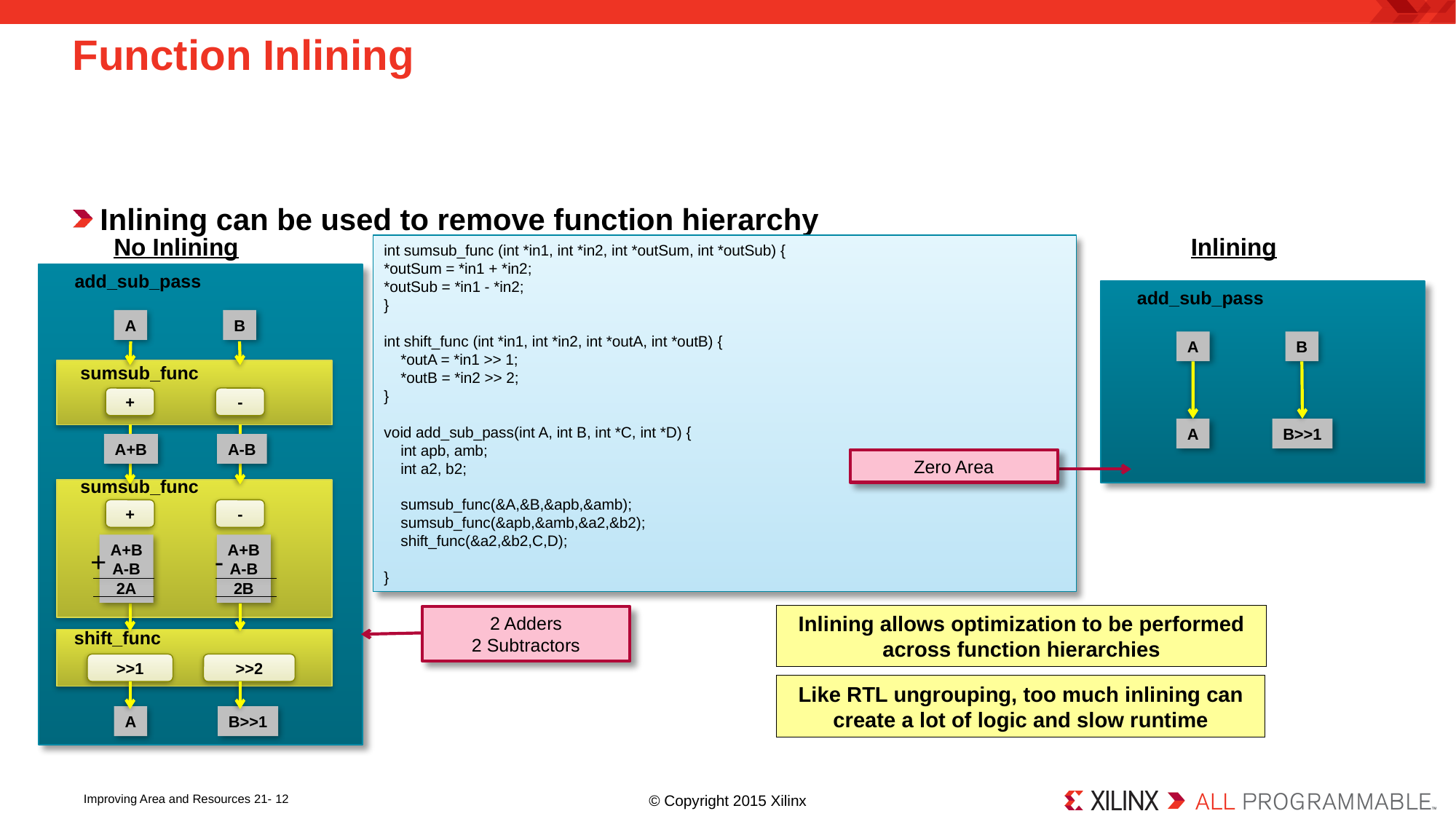

# Function Inlining
Inlining can be used to remove function hierarchy
No Inlining
Inlining
int sumsub_func (int *in1, int *in2, int *outSum, int *outSub) {
*outSum = *in1 + *in2;
*outSub = *in1 - *in2;
}

int shift_func (int *in1, int *in2, int *outA, int *outB) {
    *outA = *in1 >> 1;
    *outB = *in2 >> 2;
}

void add_sub_pass(int A, int B, int *C, int *D) {
    int apb, amb;
    int a2, b2;

    sumsub_func(&A,&B,&apb,&amb);
    sumsub_func(&apb,&amb,&a2,&b2);
    shift_func(&a2,&b2,C,D);

}

add_sub_pass
A
B
sumsub_func

+
-
sumsub_func

+
-
shift_func

>>1
>>2

add_sub_pass
A
B
A
B>>1
Zero Area
A+B
A-B
A+B
A-B
2A
A+B
A-B
2B
+
-
Inlining allows optimization to be performed across function hierarchies
2 Adders
2 Subtractors
Like RTL ungrouping, too much inlining can create a lot of logic and slow runtime
A
B>>1
21- 12
Improving Area and Resources 21- 12
© Copyright 2015 Xilinx